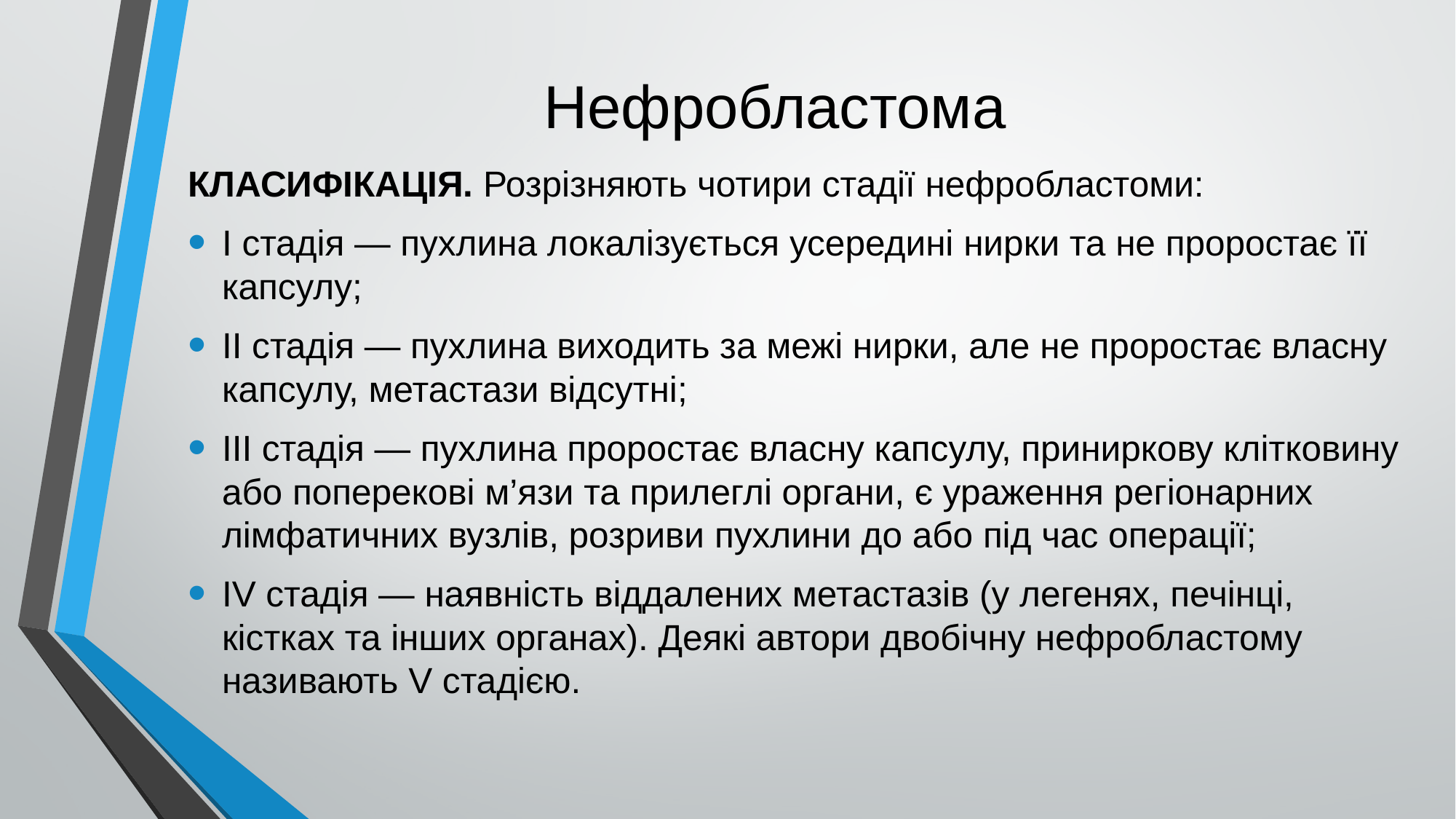

# Нефробластома
КЛАСИФІКАЦІЯ. Розрізняють чотири стадії нефробластоми:
I стадія — пухлина локалізується усередині нирки та не проростає її капсулу;
II стадія — пухлина виходить за межі нирки, але не проростає власну капсулу, метастази відсутні;
III стадія — пухлина проростає власну капсулу, приниркову клітковину або поперекові м’язи та прилеглі органи, є ураження регіонарних лімфатичних вузлів, розриви пухлини до або під час операції;
IV стадія — наявність віддалених метастазів (у легенях, печінці, кістках та інших органах). Деякі автори двобічну нефробластому називають V стадією.